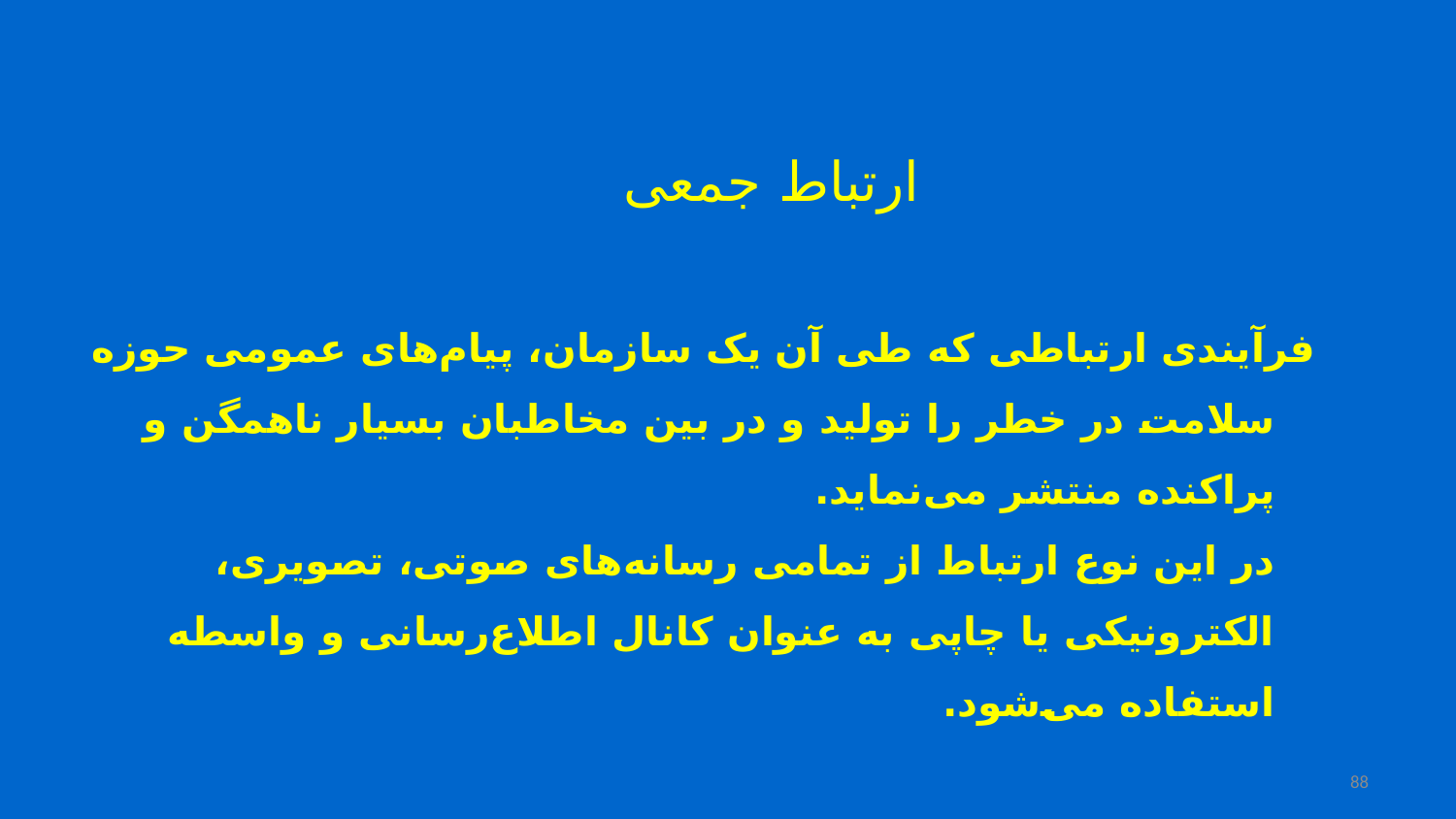

ارتباط جمعی
# فرآیندی ارتباطی که طی آن یک سازمان، پیام‌های عمومی حوزه سلامت در خطر را تولید و در بین مخاطبان بسیار ناهمگن و پراکنده منتشر می‌نماید. در این نوع ارتباط از تمامی رسانه‌های صوتی، تصویری، الکترونیکی یا چاپی به عنوان کانال اطلاع‌رسانی و واسطه استفاده می‌شود.
88